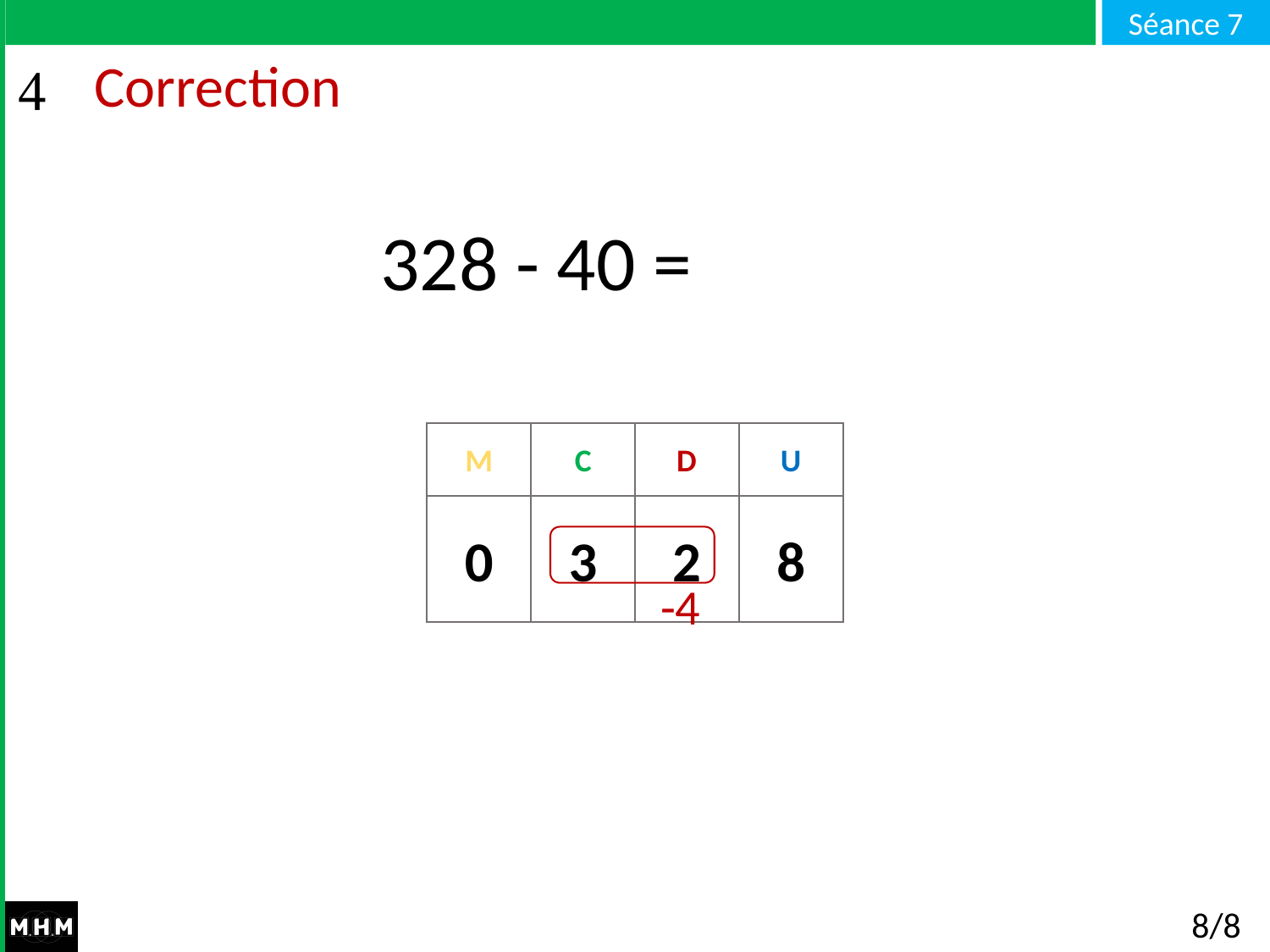

# Correction
328 - 40 =
M
C
D
U
0
3
2
8

-4
8/8